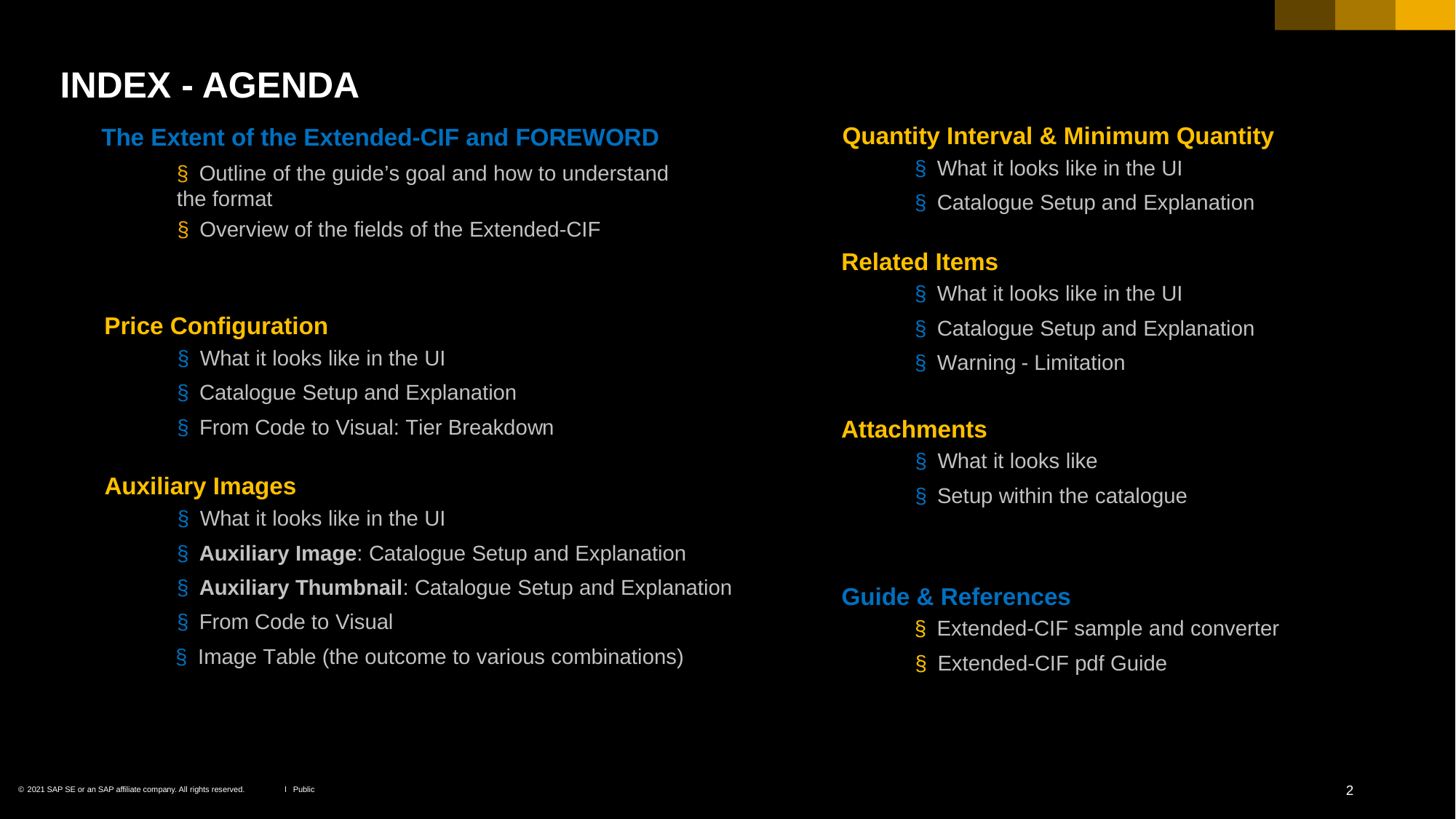

INDEX-AGENDA
Quantity Interval & Minimum Quantity
The Extent of the Extended-CIF and FOREWORD
§Outline of the guide’s goal and how to understand
the format
§What it looks like in the UI
§Catalogue Setup and Explanation
§Overview of the fields of the Extended-CIF
Related Items
§What it looks like in the UI
Price Configuration
§Catalogue Setup and Explanation
§Warning-Limitation
§What it looks like in the UI
§Catalogue Setup and Explanation
§From Code to Visual: Tier Breakdown
Attachments
§What it looks like
Auxiliary Images
§Setup within the catalogue
§What it looks like in the UI
§Auxiliary Image: Catalogue Setup and Explanation
§Auxiliary Thumbnail: Catalogue Setup and Explanation
§From Code to Visual
Guide & References
§Extended-CIF sample and converter
§Image Table (the outcome to various combinations)
§Extended-CIF pdf Guide
©2021 SAP SE or an SAP affiliate company. All rights reserved.	ǀ	Public	2